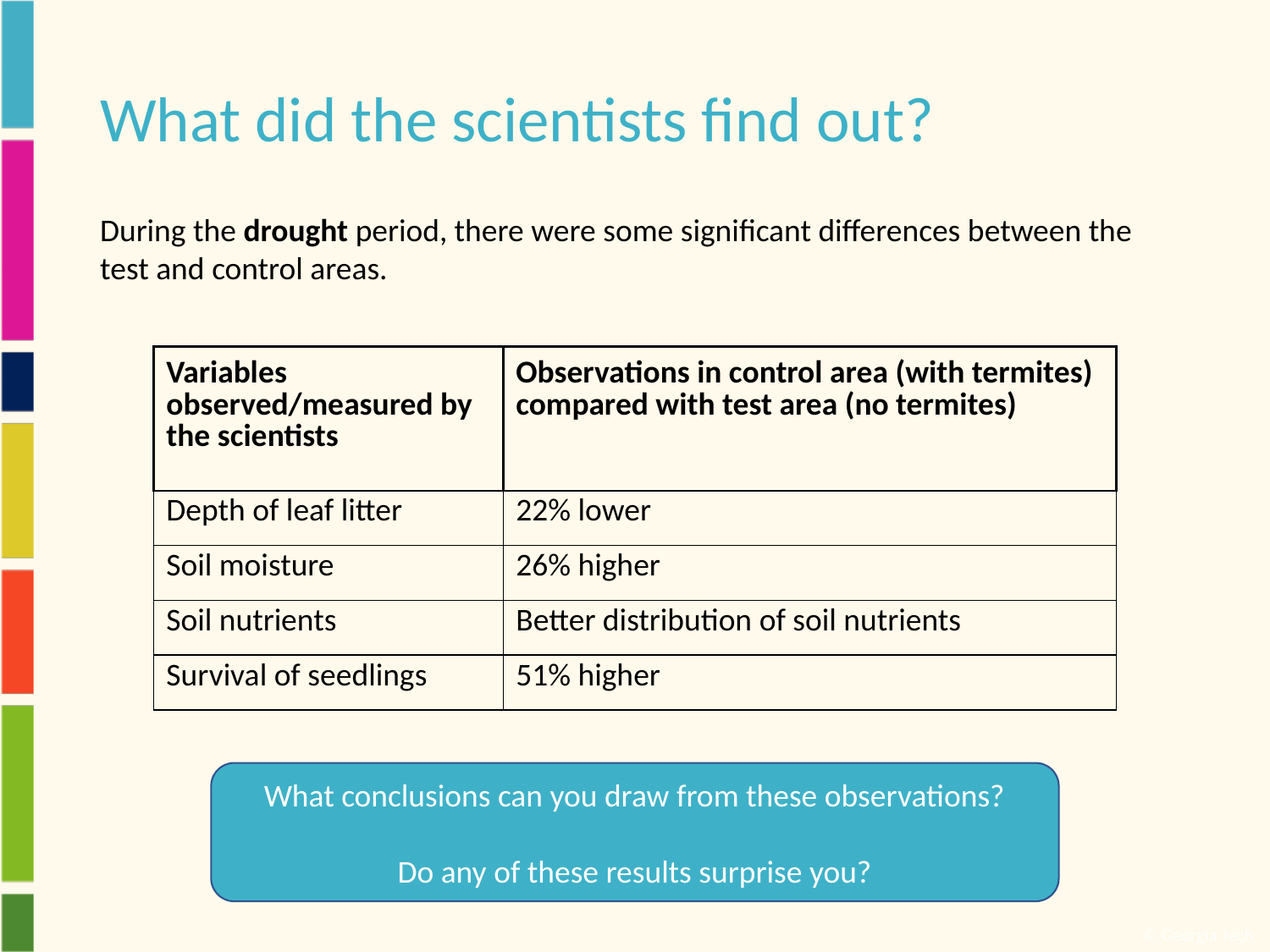

# What did the scientists find out?
During the drought period, there were some significant differences between the test and control areas.
| Variables observed/measured by the scientists | Observations in control area (with termites) compared with test area (no termites) |
| --- | --- |
| Depth of leaf litter | 22% lower |
| Soil moisture | 26% higher |
| Soil nutrients | Better distribution of soil nutrients |
| Survival of seedlings | 51% higher |
What conclusions can you draw from these observations?

Do any of these results surprise you?
© Georgia Tech